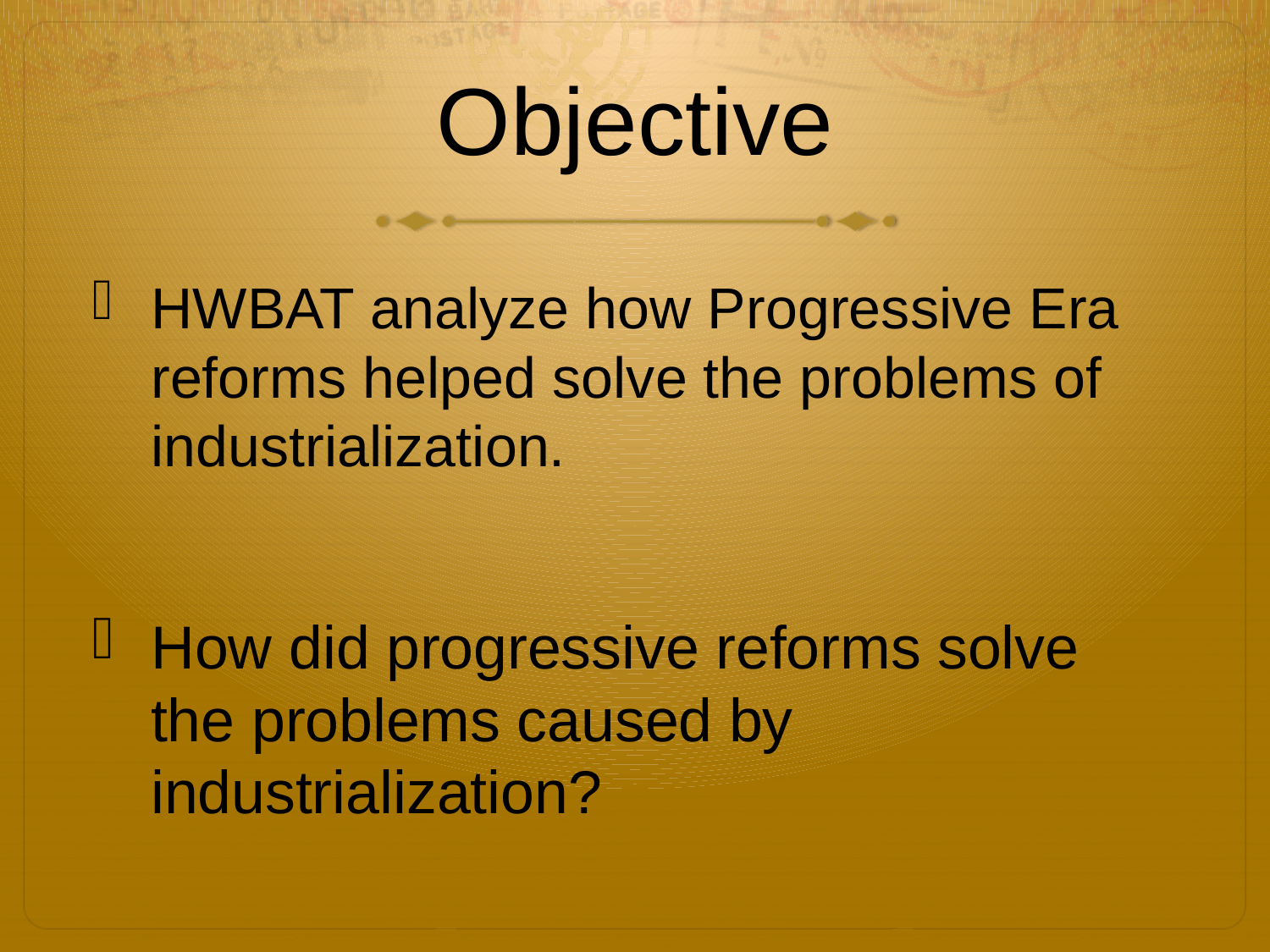

# Objective
HWBAT analyze how Progressive Era reforms helped solve the problems of industrialization.

How did progressive reforms solve the problems caused by industrialization?